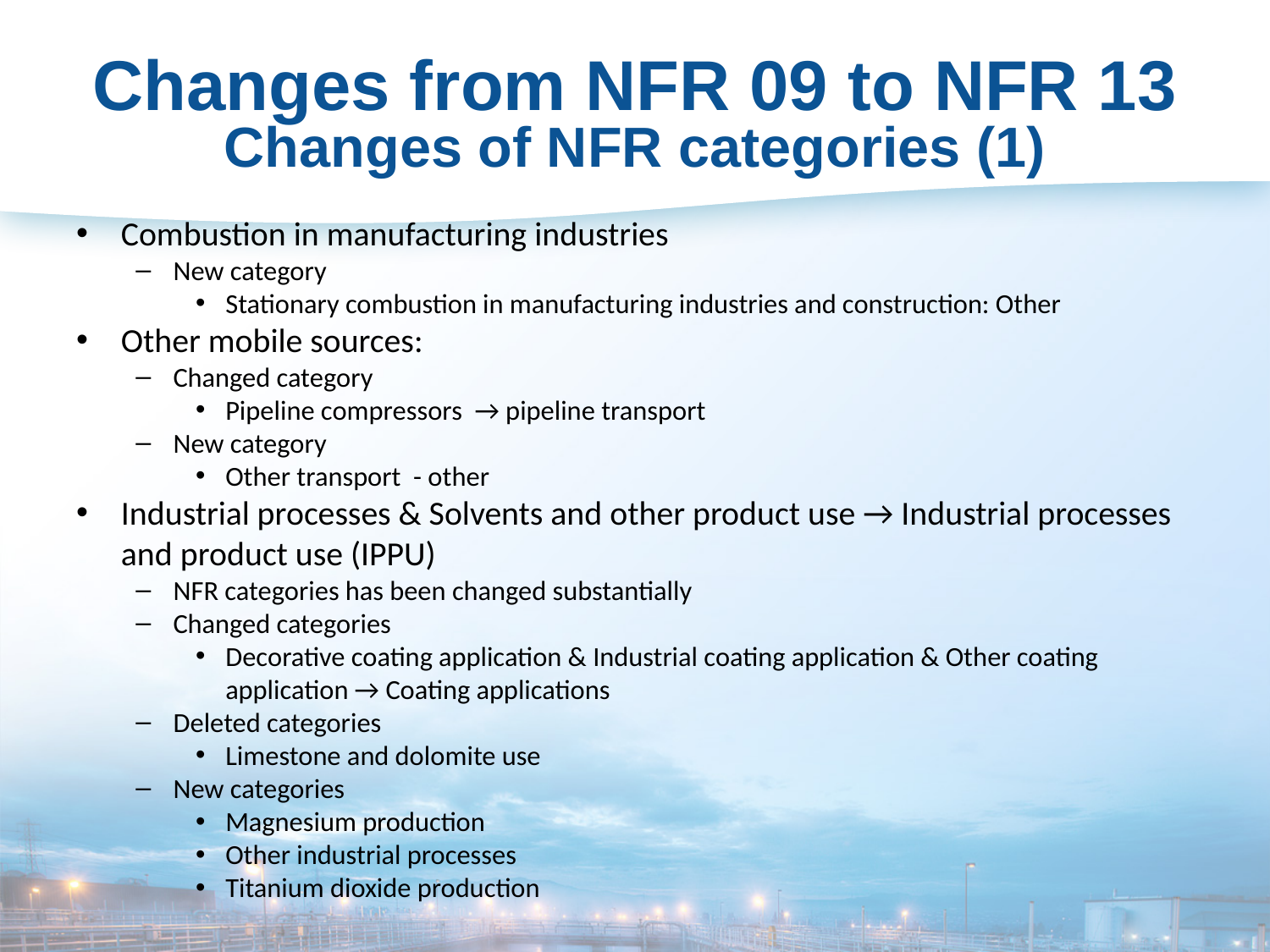

# Changes from NFR 09 to NFR 13 Changes of NFR categories (1)
Combustion in manufacturing industries
New category
Stationary combustion in manufacturing industries and construction: Other
Other mobile sources:
Changed category
Pipeline compressors  → pipeline transport
New category
Other transport  - other
Industrial processes & Solvents and other product use → Industrial processes and product use (IPPU)
NFR categories has been changed substantially
Changed categories
Decorative coating application & Industrial coating application & Other coating application → Coating applications
Deleted categories
Limestone and dolomite use
New categories
Magnesium production
Other industrial processes
Titanium dioxide production